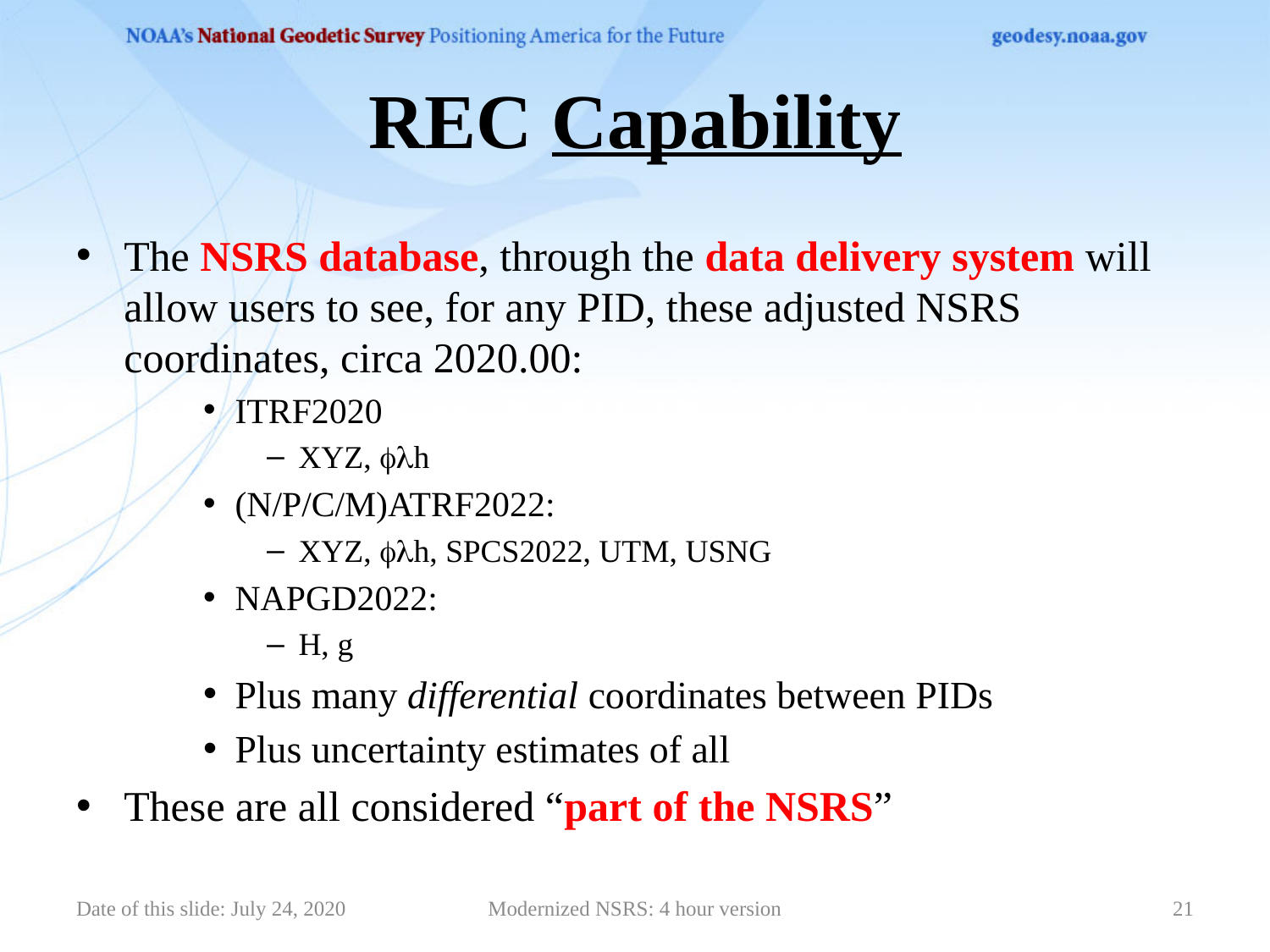

# REC Capability
The NSRS database, through the data delivery system will allow users to see, for any PID, these adjusted NSRS coordinates, circa 2020.00:
ITRF2020
XYZ, φλh
(N/P/C/M)ATRF2022:
XYZ, φλh, SPCS2022, UTM, USNG
NAPGD2022:
H, g
Plus many differential coordinates between PIDs
Plus uncertainty estimates of all
These are all considered “part of the NSRS”
Date of this slide: July 24, 2020
Modernized NSRS: 4 hour version
21